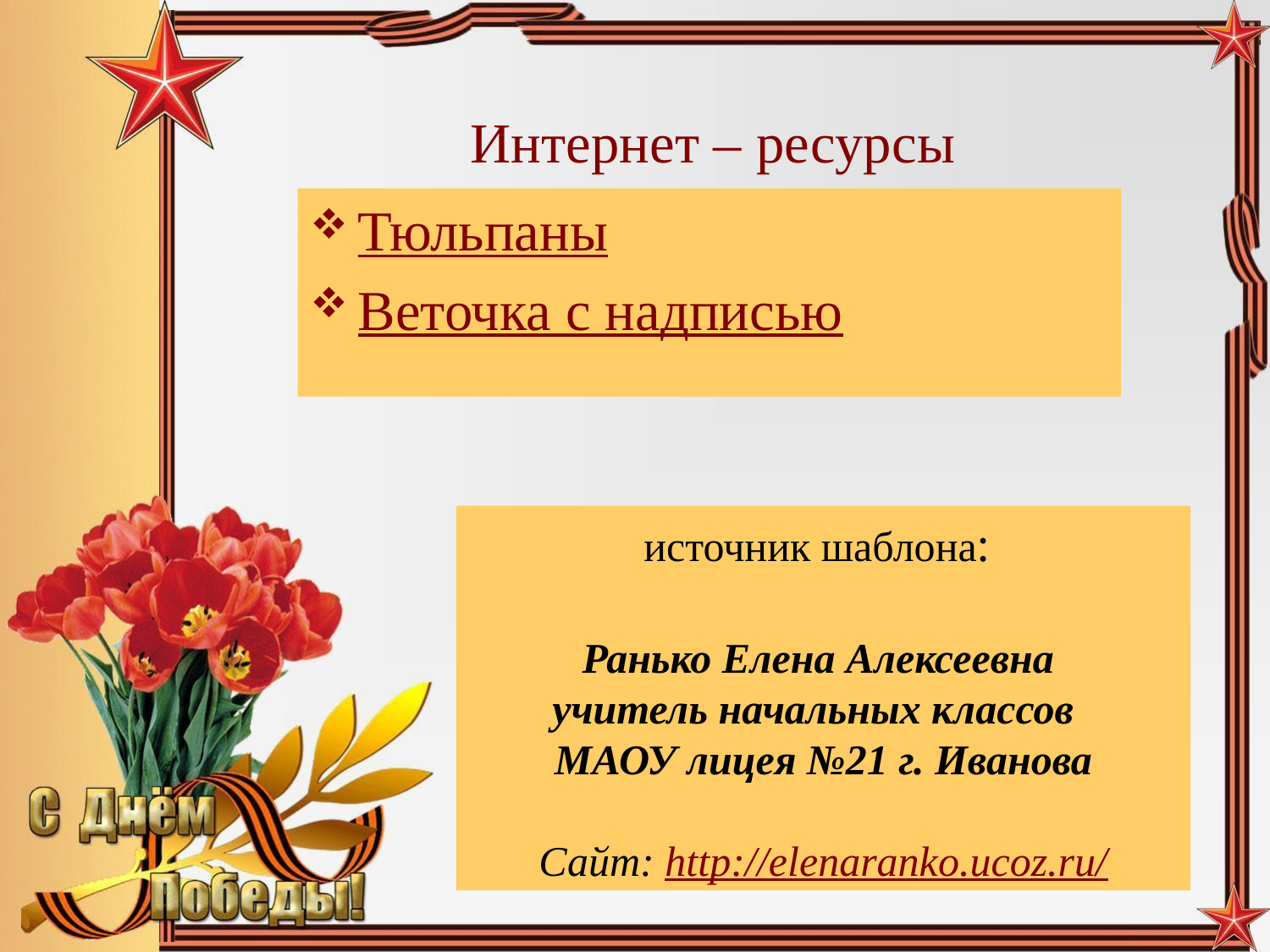

# Интернет – ресурсы
Тюльпаны
Веточка с надписью
источник шаблона:

Ранько Елена Алексеевна
учитель начальных классов
МАОУ лицея №21 г. Иванова

Сайт: http://elenaranko.ucoz.ru/